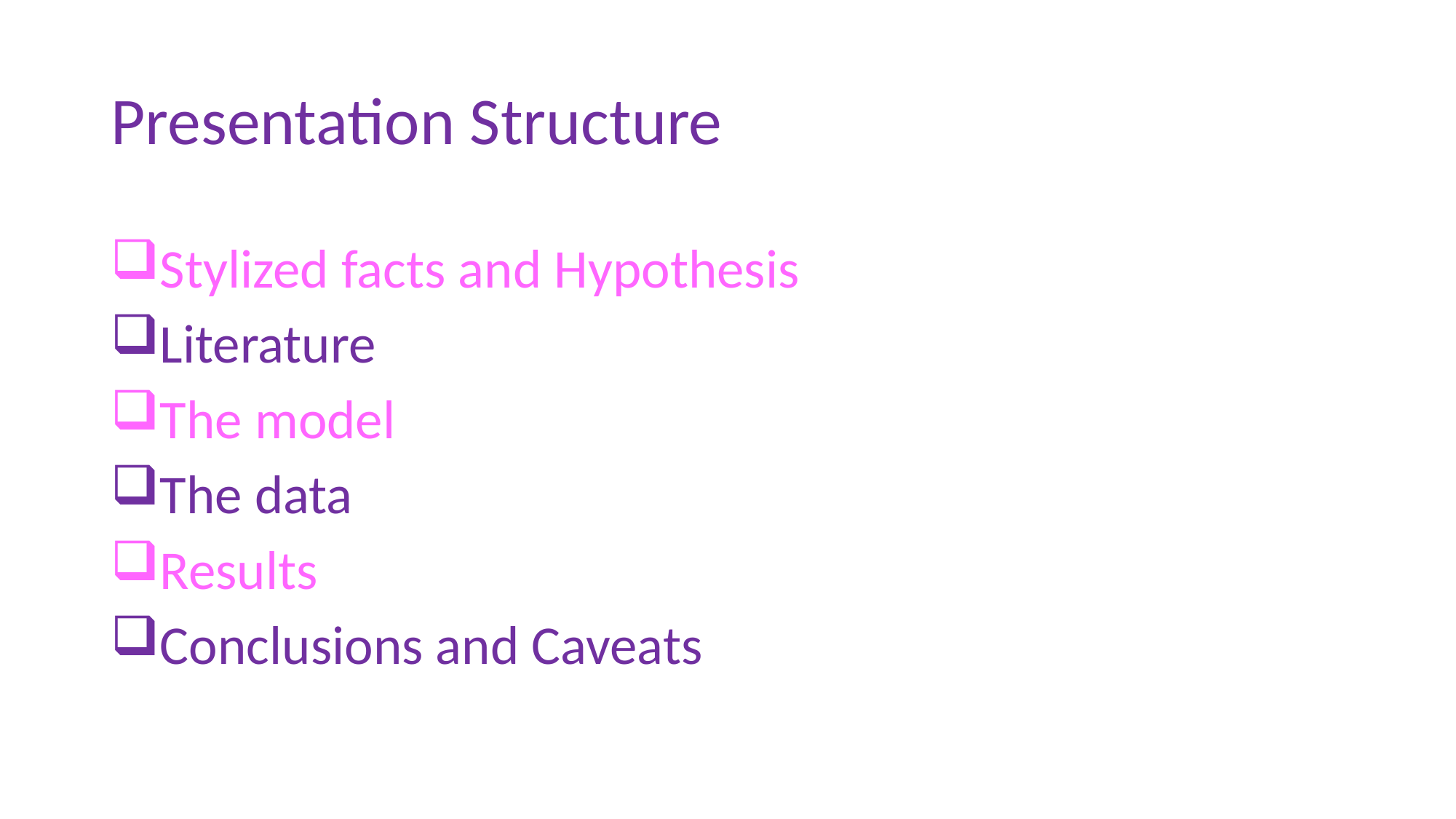

# Presentation Structure
Stylized facts and Hypothesis
Literature
The model
The data
Results
Conclusions and Caveats